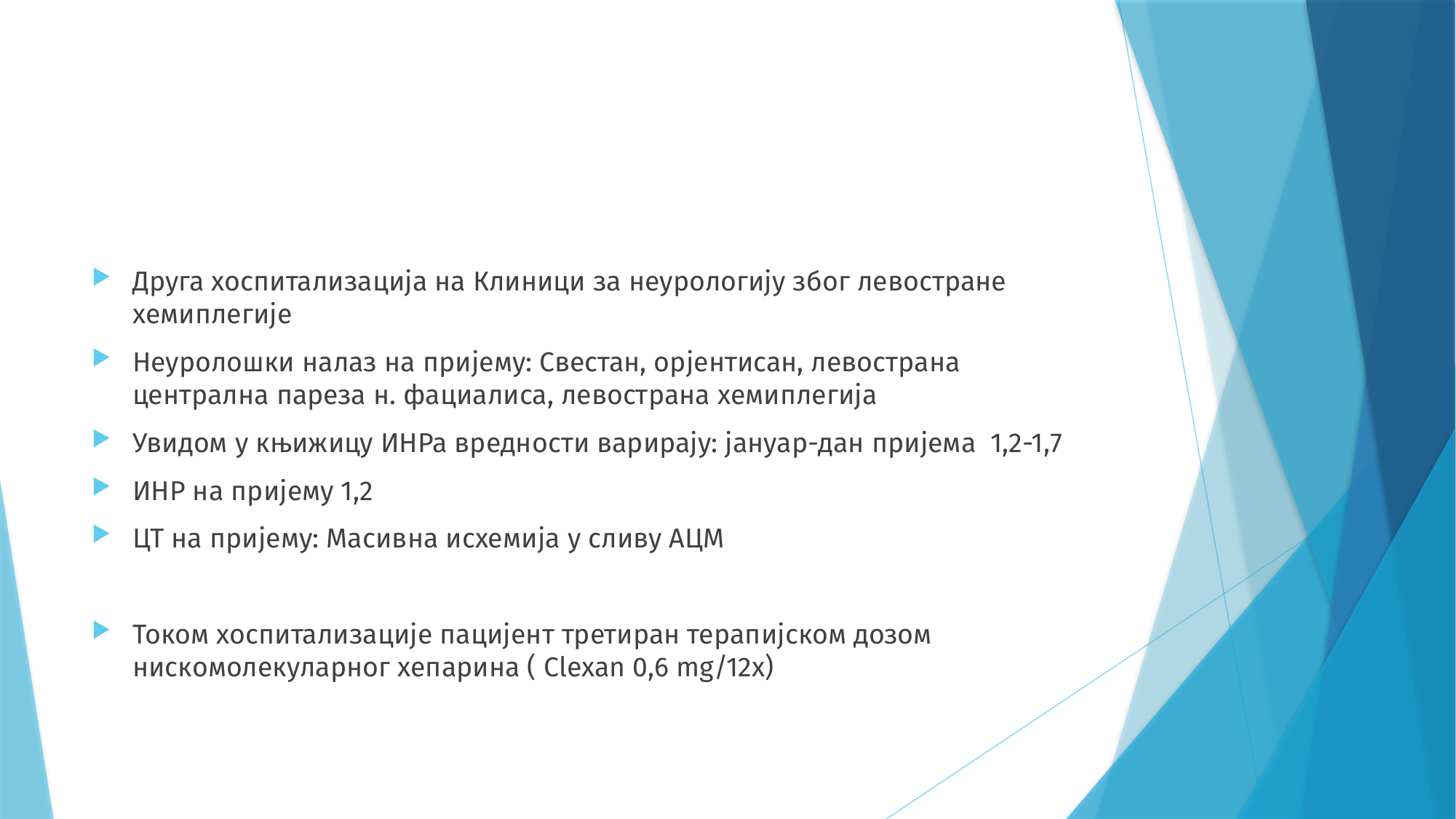

Друга хоспитализација на Клиници за неурологију због левостране хемиплегије
Неуролошки налаз на пријему: Свестан, орјентисан, левострана централна пареза н. фациалиса, левострана хемиплегија
Увидом у књижицу ИНРа вредности варирају: јануар-дан пријема  1,2-1,7
ИНР на пријему 1,2
ЦТ на пријему: Масивна исхемија у сливу АЦМ

Током хоспитализације пацијент третиран терапијском дозом нискомолекуларног хепарина ( Clexan 0,6 mg/12х)